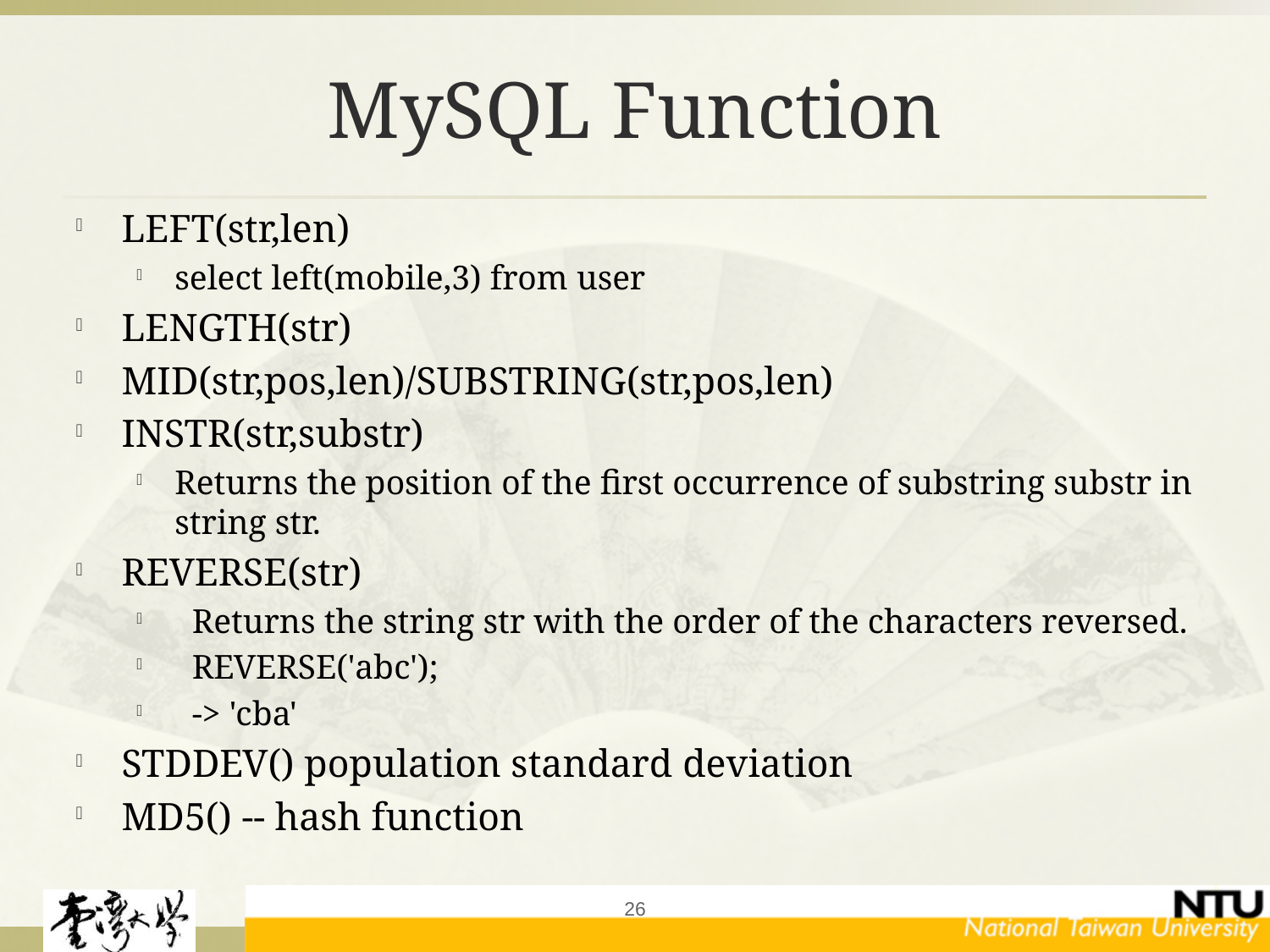

# MySQL Function
LEFT(str,len)
select left(mobile,3) from user
LENGTH(str)
MID(str,pos,len)/SUBSTRING(str,pos,len)
INSTR(str,substr)
Returns the position of the first occurrence of substring substr in string str.
REVERSE(str)
  Returns the string str with the order of the characters reversed.
  REVERSE('abc');
  -> 'cba'
STDDEV() population standard deviation
MD5() -- hash function
26